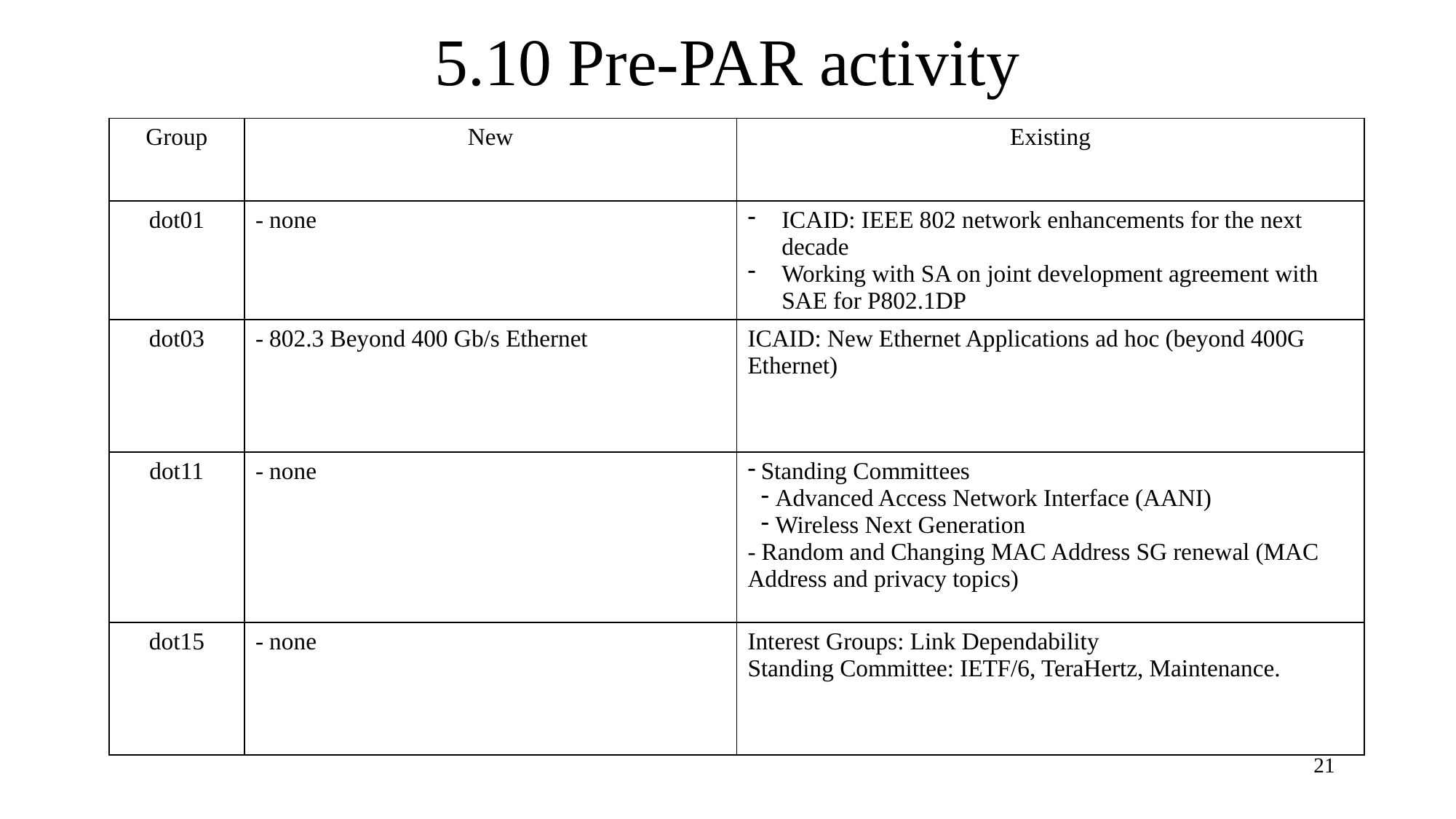

# 5.10 Pre-PAR activity
| Group | New | Existing |
| --- | --- | --- |
| dot01 | - none | ICAID: IEEE 802 network enhancements for the next decade Working with SA on joint development agreement with SAE for P802.1DP |
| dot03 | - 802.3 Beyond 400 Gb/s Ethernet | ICAID: New Ethernet Applications ad hoc (beyond 400G Ethernet) |
| dot11 | - none | Standing Committees Advanced Access Network Interface (AANI) Wireless Next Generation - Random and Changing MAC Address SG renewal (MAC Address and privacy topics) |
| dot15 | - none | Interest Groups: Link Dependability Standing Committee: IETF/6, TeraHertz, Maintenance. |
21